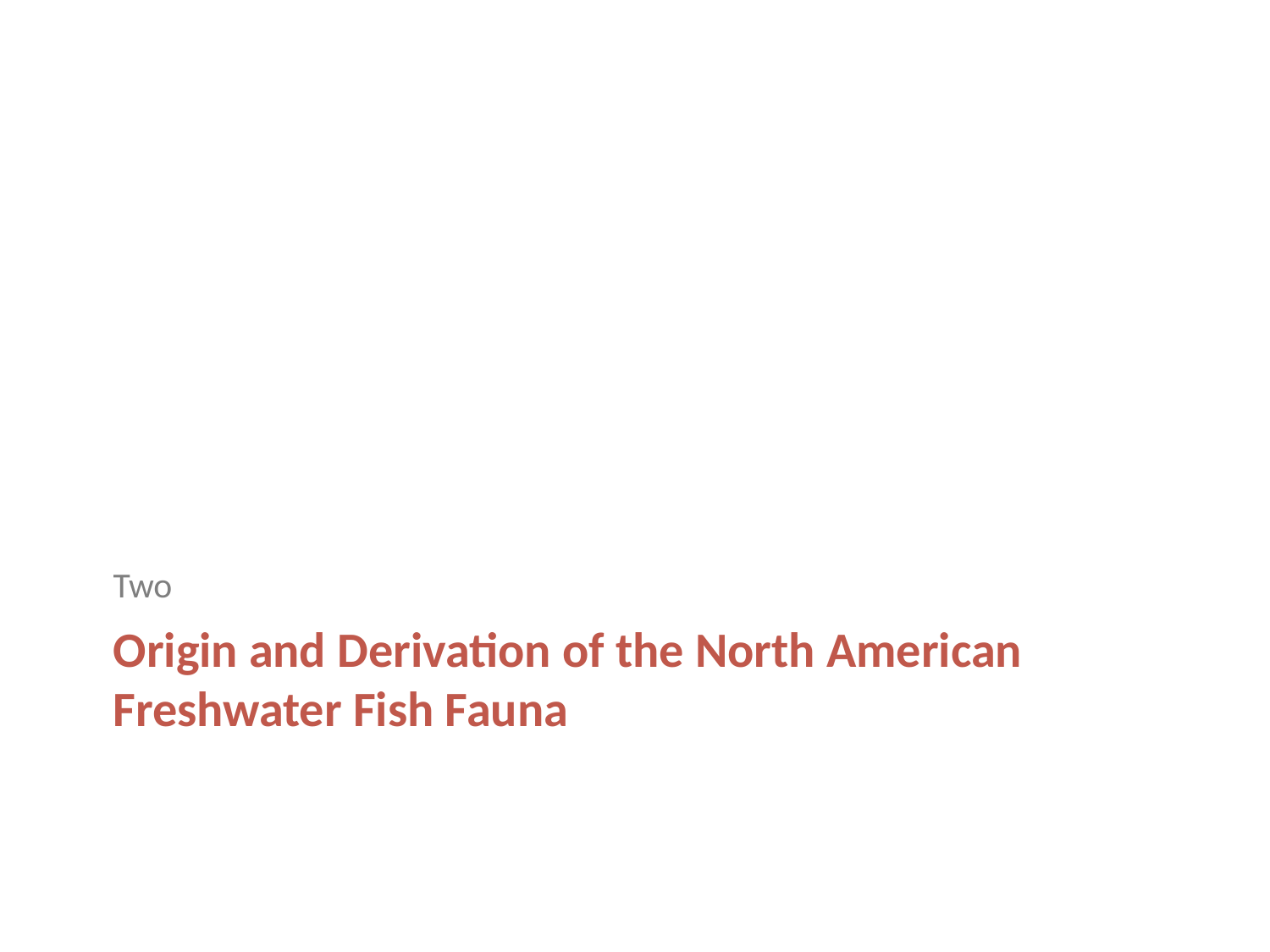

Two
# Origin and Derivation of the North American Freshwater Fish Fauna